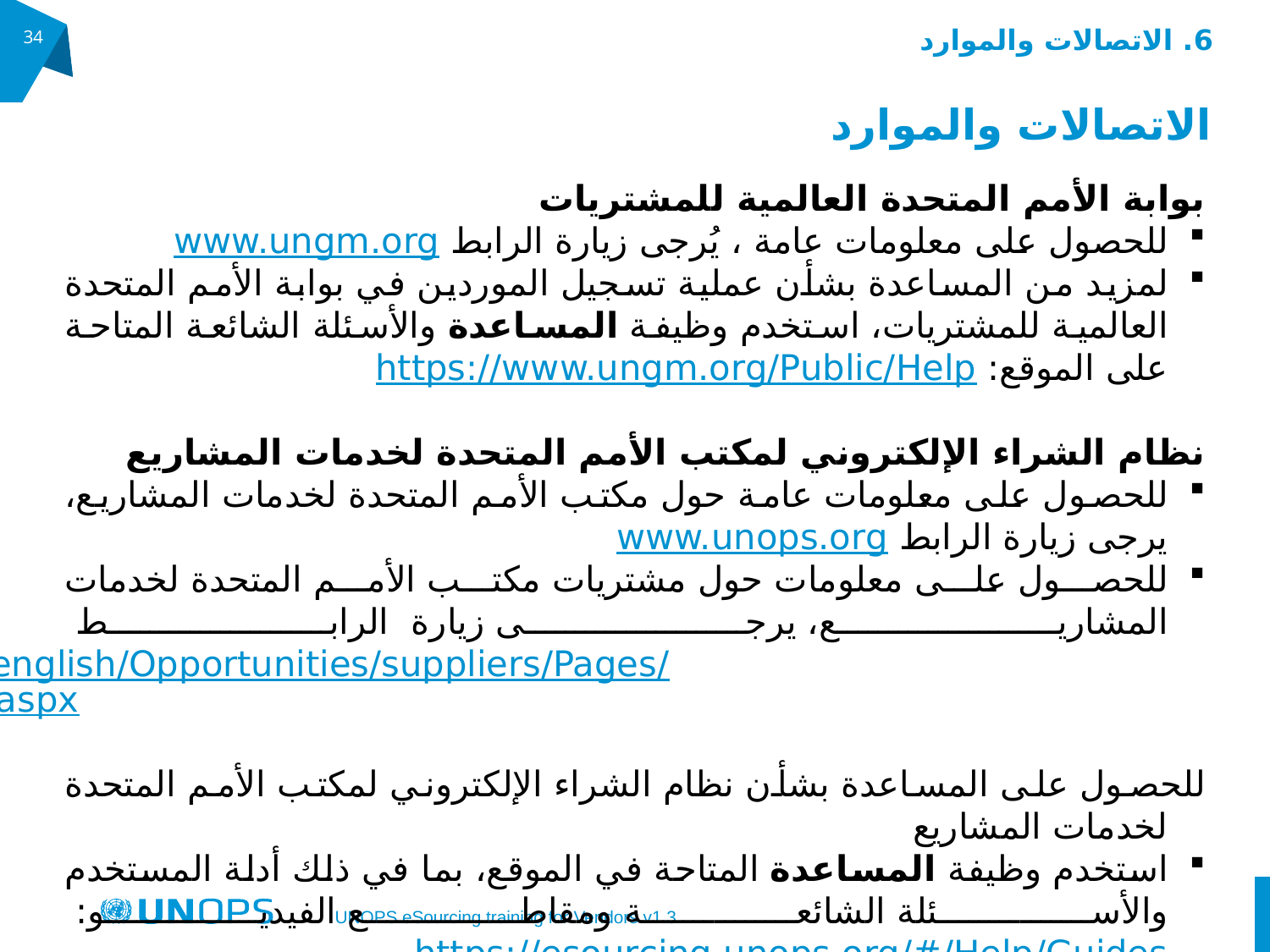

6. الاتصالات والموارد
34
# الاتصالات والموارد
بوابة الأمم المتحدة العالمية للمشتريات
للحصول على معلومات عامة ، يُرجى زيارة الرابط www.ungm.org
لمزيد من المساعدة بشأن عملية تسجيل الموردين في بوابة الأمم المتحدة العالمية للمشتريات، استخدم وظيفة المساعدة والأسئلة الشائعة المتاحة على الموقع: https://www.ungm.org/Public/Help

نظام الشراء الإلكتروني لمكتب الأمم المتحدة لخدمات المشاريع
للحصول على معلومات عامة حول مكتب الأمم المتحدة لخدمات المشاريع، يرجى زيارة الرابط www.unops.org
للحصول على معلومات حول مشتريات مكتب الأمم المتحدة لخدمات المشاريع، يرجى زيارة  الرابط https://www.unops.org/english/Opportunities/suppliers/Pages/Business-opportunities.aspx
للحصول على المساعدة بشأن نظام الشراء الإلكتروني لمكتب الأمم المتحدة لخدمات المشاريع
استخدم وظيفة المساعدة المتاحة في الموقع، بما في ذلك أدلة المستخدم والأسئلة الشائعة ومقاطع الفيديو: https://esourcing.unops.org/#/Help/Guides
اتصل بمكتب المساعدة في مكتب الأمم المتحدة لخدمات المشاريع على الرابط: esourcing@unops.org  يُرجى تقديم اسم المستخدم الخاص بك ورقم تسجيلك في بوابة الأمم المتحدة العالمية للمشتريات ومرجع المناقصة (على سبيل المثال RFP/2016/296)
UNOPS eSourcing training for Vendors v1.3